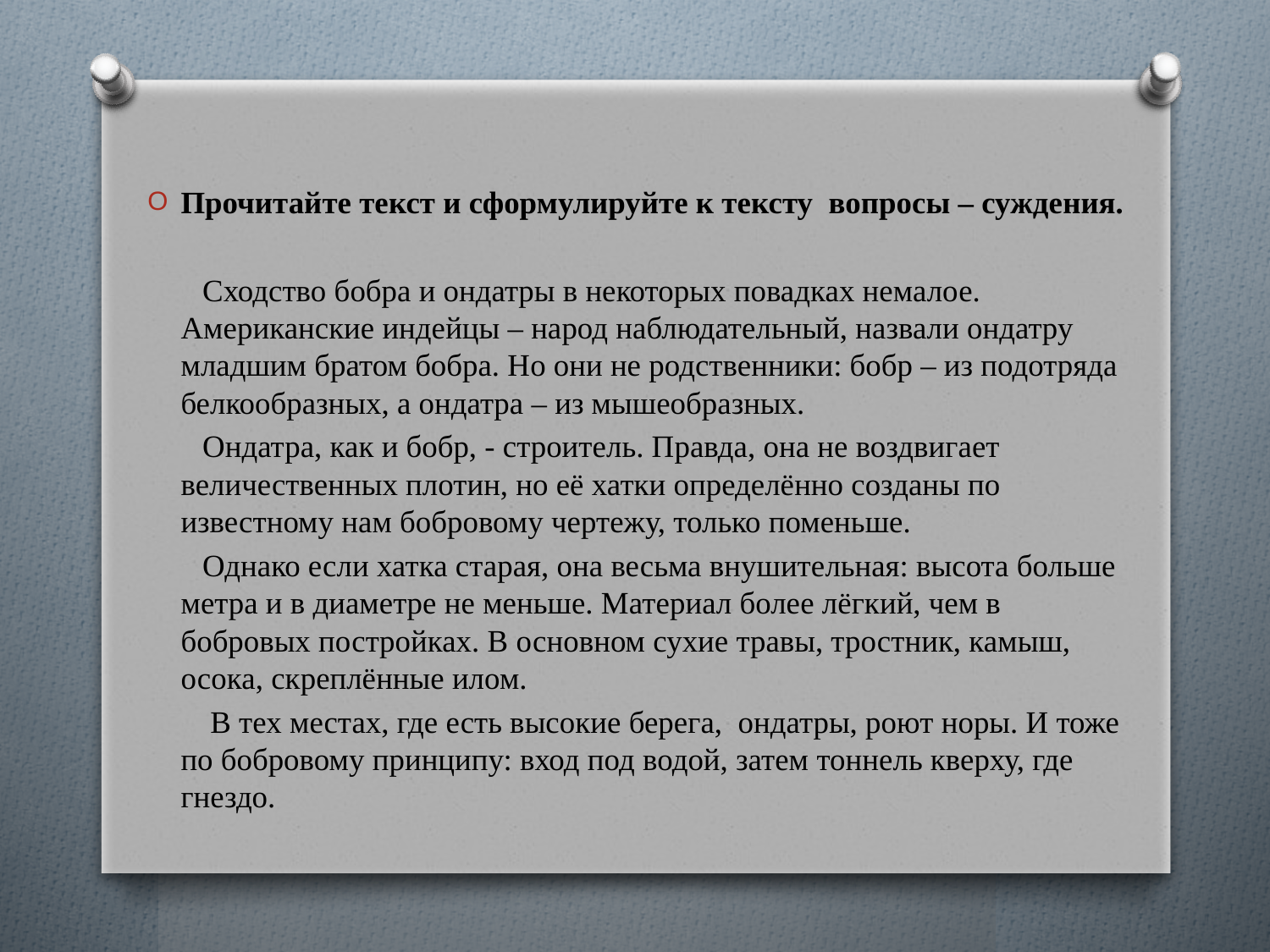

Прочитайте текст и сформулируйте к тексту  вопросы – суждения.

       Сходство бобра и ондатры в некоторых повадках немалое. Американские индейцы – народ наблюдательный, назвали ондатру младшим братом бобра. Но они не родственники: бобр – из подотряда белкообразных, а ондатра – из мышеобразных.
       Ондатра, как и бобр, - строитель. Правда, она не воздвигает величественных плотин, но её хатки определённо созданы по известному нам бобровому чертежу, только поменьше.
       Однако если хатка старая, она весьма внушительная: высота больше метра и в диаметре не меньше. Материал более лёгкий, чем в бобровых постройках. В основном сухие травы, тростник, камыш, осока, скреплённые илом.
        В тех местах, где есть высокие берега,  ондатры, роют норы. И тоже по бобровому принципу: вход под водой, затем тоннель кверху, где гнездо.